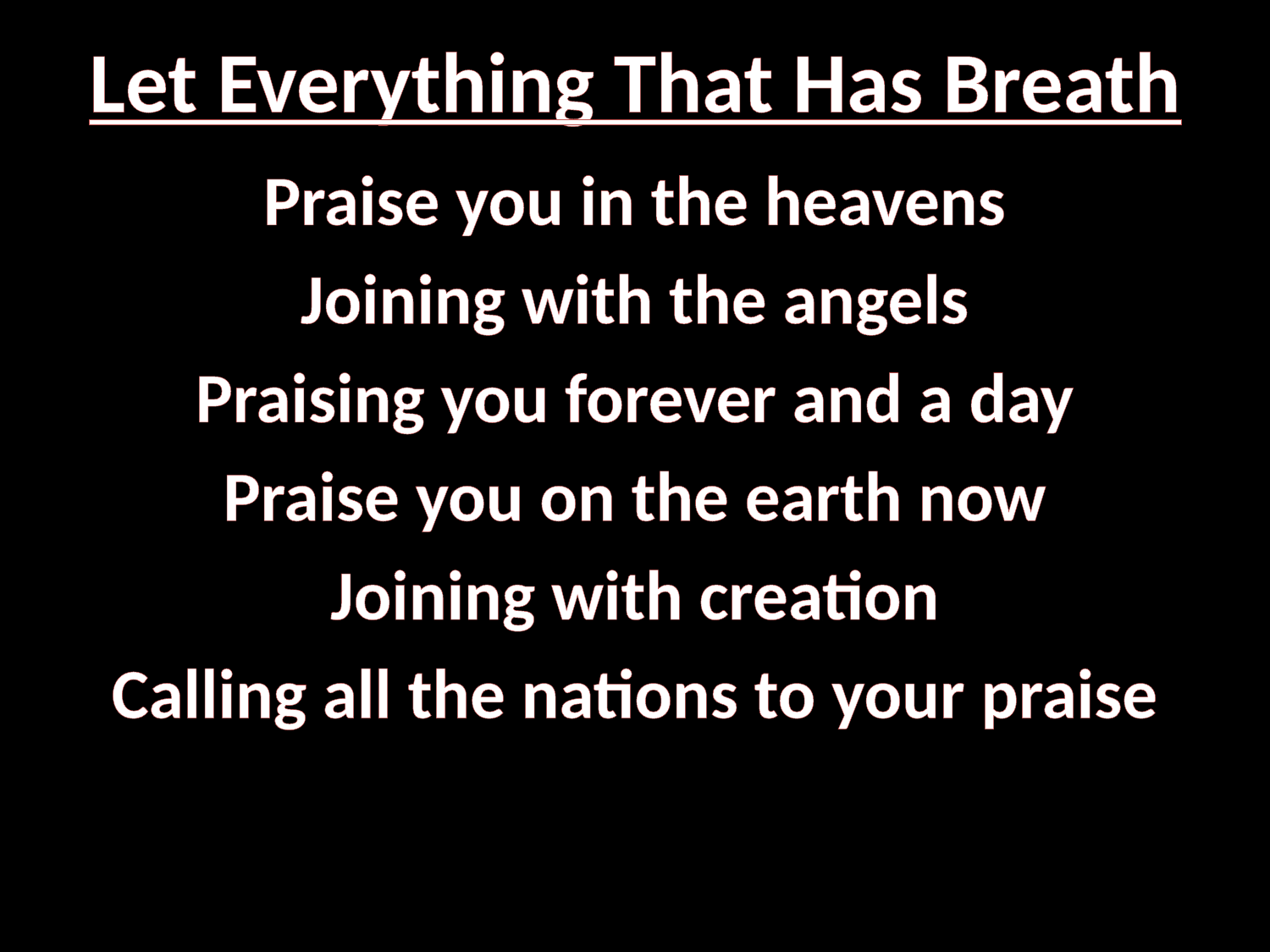

# Let Everything That Has Breath
Praise you in the heavens
Joining with the angels
Praising you forever and a day
Praise you on the earth now
Joining with creation
Calling all the nations to your praise